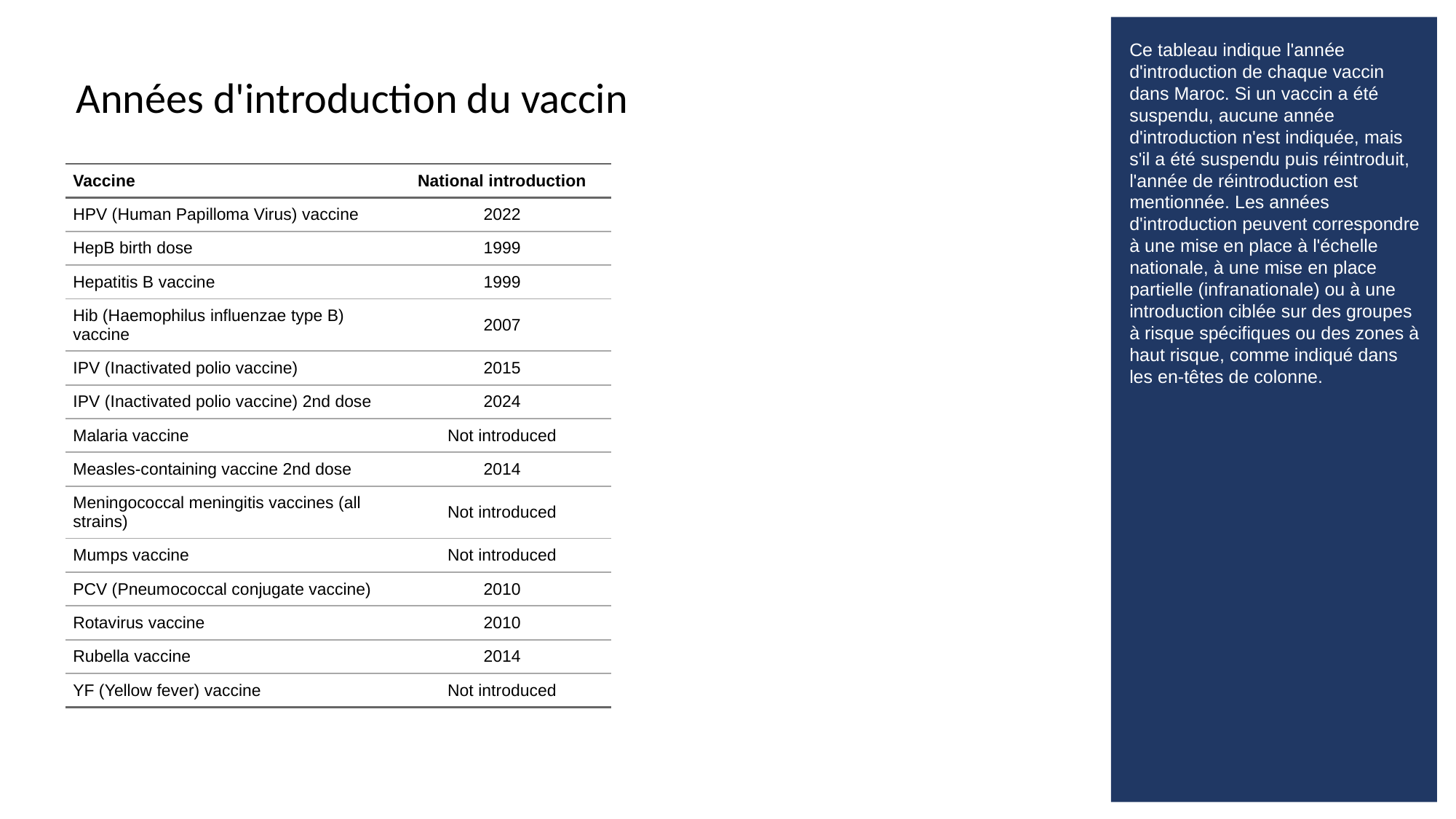

Ce tableau indique l'année d'introduction de chaque vaccin dans Maroc. Si un vaccin a été suspendu, aucune année d'introduction n'est indiquée, mais s'il a été suspendu puis réintroduit, l'année de réintroduction est mentionnée. Les années d'introduction peuvent correspondre à une mise en place à l'échelle nationale, à une mise en place partielle (infranationale) ou à une introduction ciblée sur des groupes à risque spécifiques ou des zones à haut risque, comme indiqué dans les en-têtes de colonne.
# Années d'introduction du vaccin
| Vaccine | National introduction |
| --- | --- |
| HPV (Human Papilloma Virus) vaccine | 2022 |
| HepB birth dose | 1999 |
| Hepatitis B vaccine | 1999 |
| Hib (Haemophilus influenzae type B) vaccine | 2007 |
| IPV (Inactivated polio vaccine) | 2015 |
| IPV (Inactivated polio vaccine) 2nd dose | 2024 |
| Malaria vaccine | Not introduced |
| Measles-containing vaccine 2nd dose | 2014 |
| Meningococcal meningitis vaccines (all strains) | Not introduced |
| Mumps vaccine | Not introduced |
| PCV (Pneumococcal conjugate vaccine) | 2010 |
| Rotavirus vaccine | 2010 |
| Rubella vaccine | 2014 |
| YF (Yellow fever) vaccine | Not introduced |